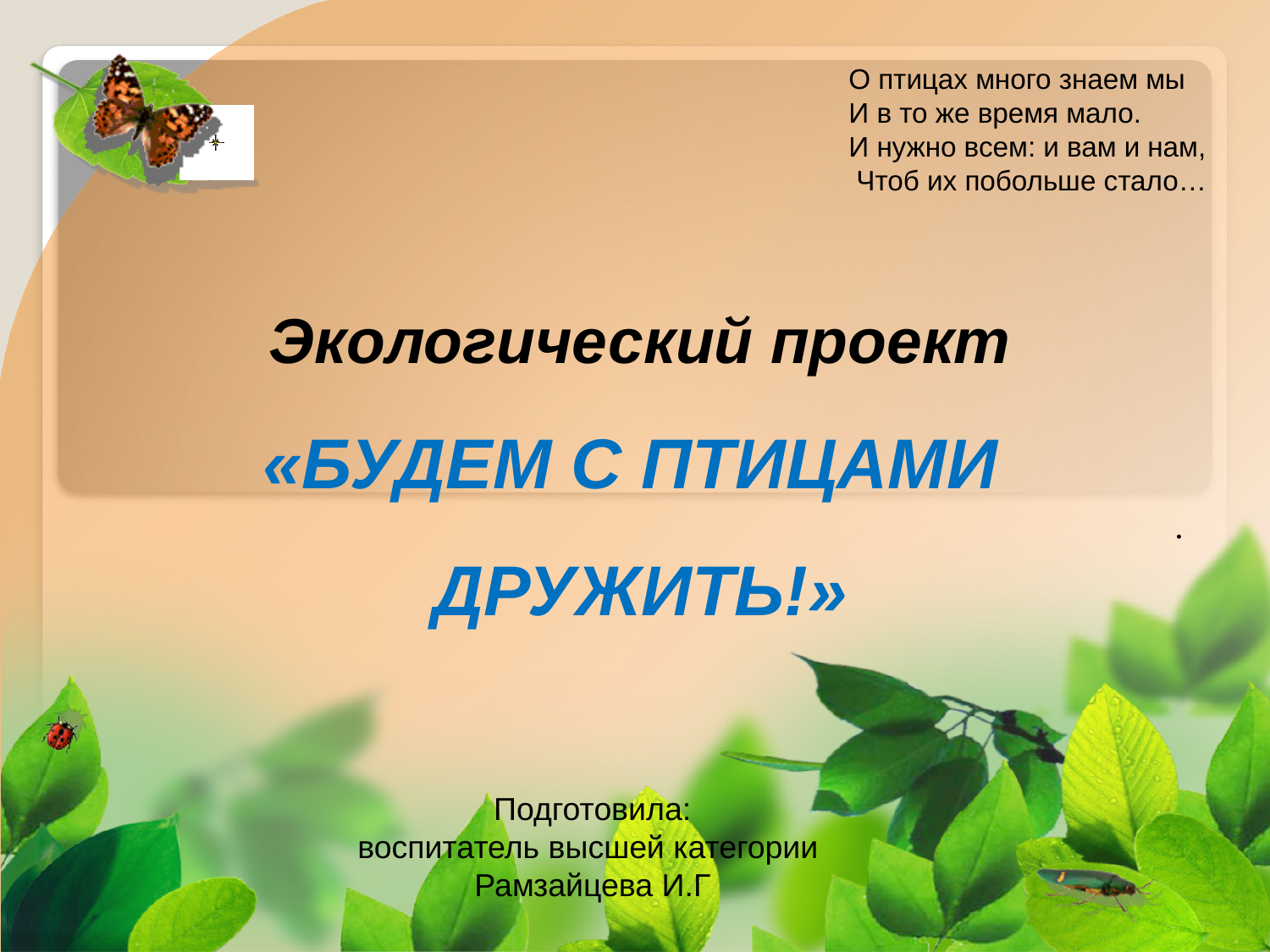

О птицах много знаем мы
И в то же время мало.
И нужно всем: и вам и нам,
 Чтоб их побольше стало…

Экологический проект
«БУДЕМ С ПТИЦАМИ
ДРУЖИТЬ!»
.
Подготовила:
воспитатель высшей категории
Рамзайцева И.Г